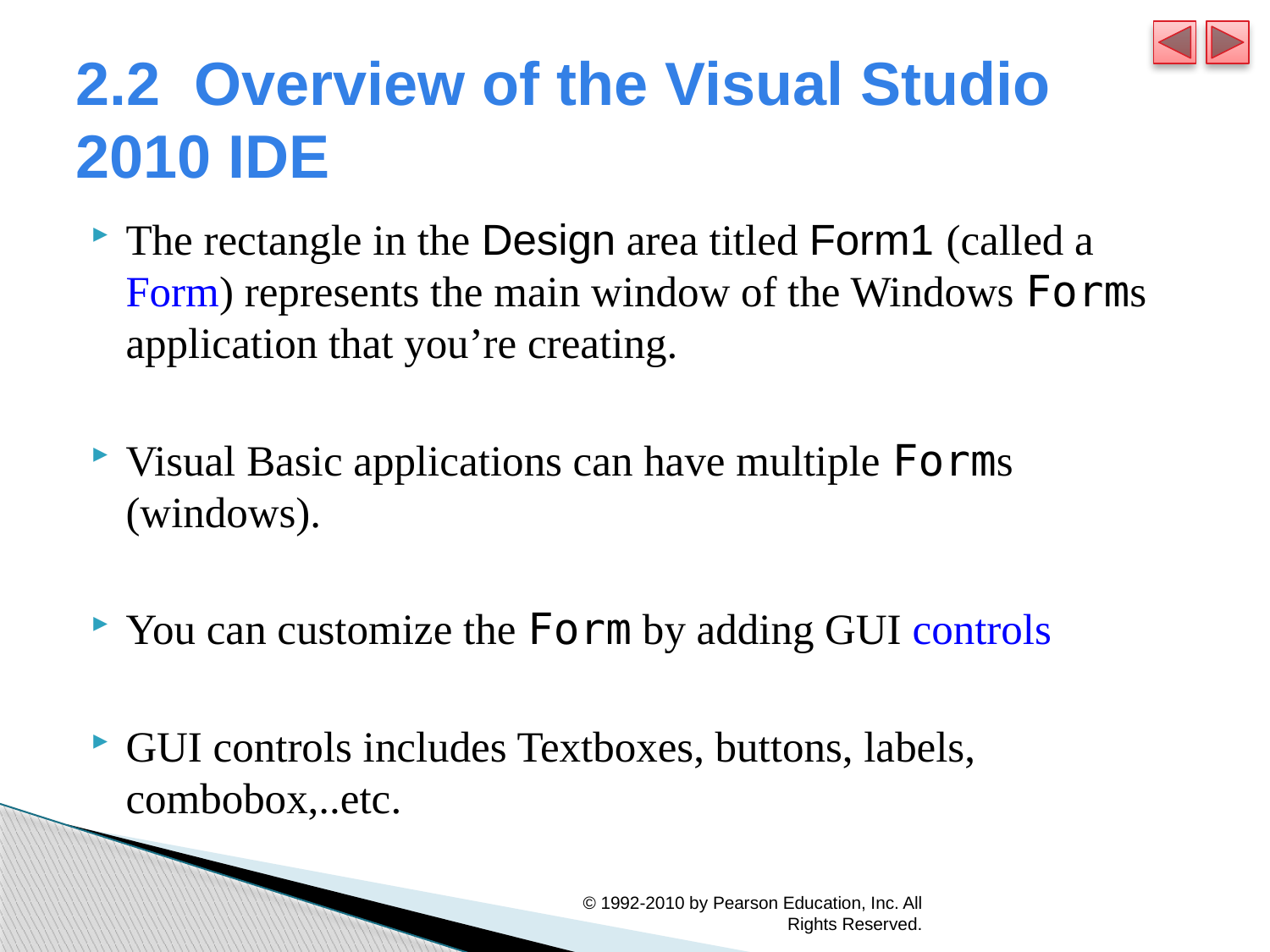

# 2.2  Overview of the Visual Studio 2010 IDE
The rectangle in the Design area titled Form1 (called a Form) represents the main window of the Windows Forms application that you’re creating.

Visual Basic applications can have multiple Forms (windows).

You can customize the Form by adding GUI controls

GUI controls includes Textboxes, buttons, labels, combobox,..etc.
© 1992-2010 by Pearson Education, Inc. All Rights Reserved.